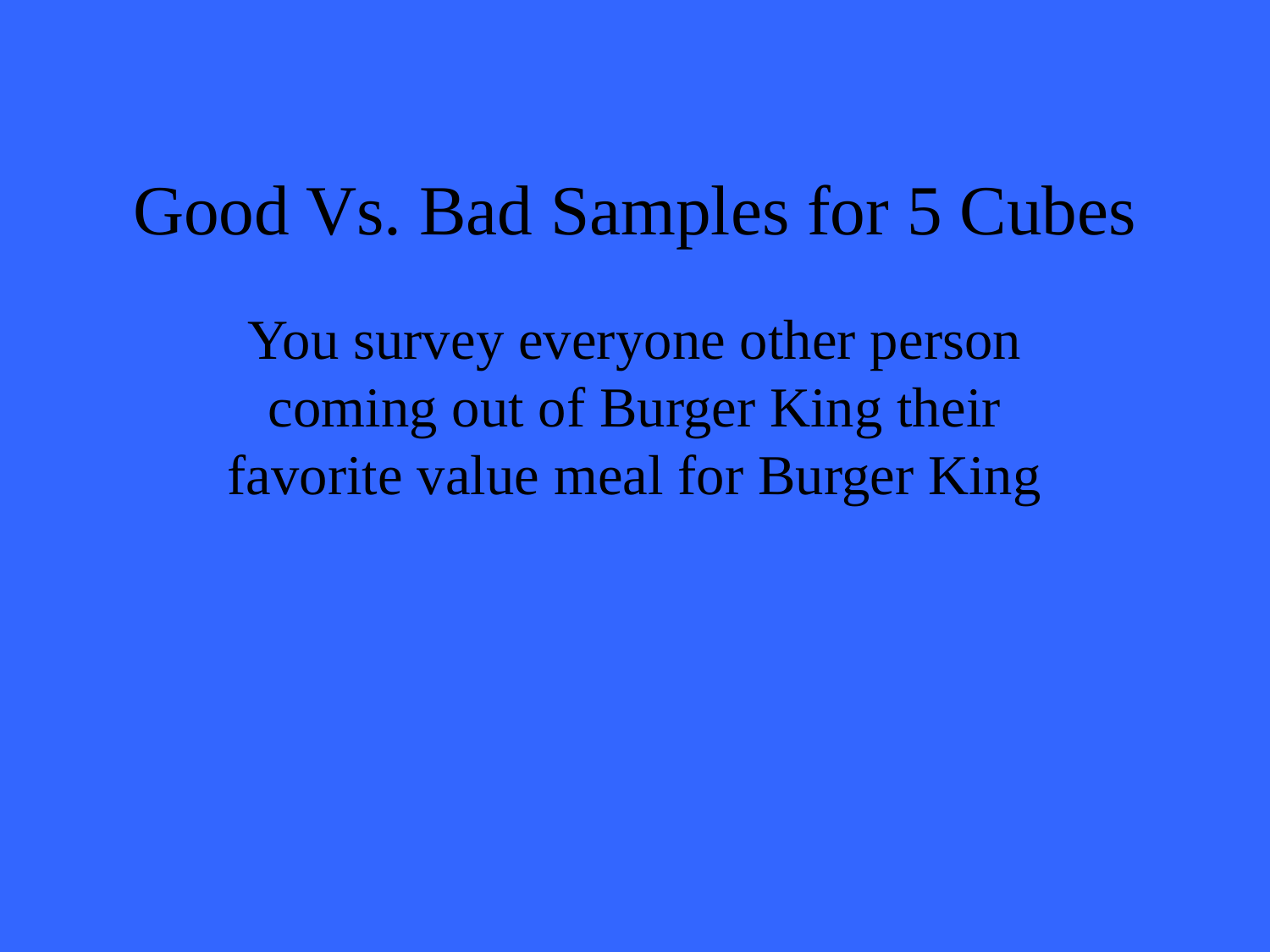

# Good Vs. Bad Samples for 5 Cubes
You survey everyone other person coming out of Burger King their favorite value meal for Burger King